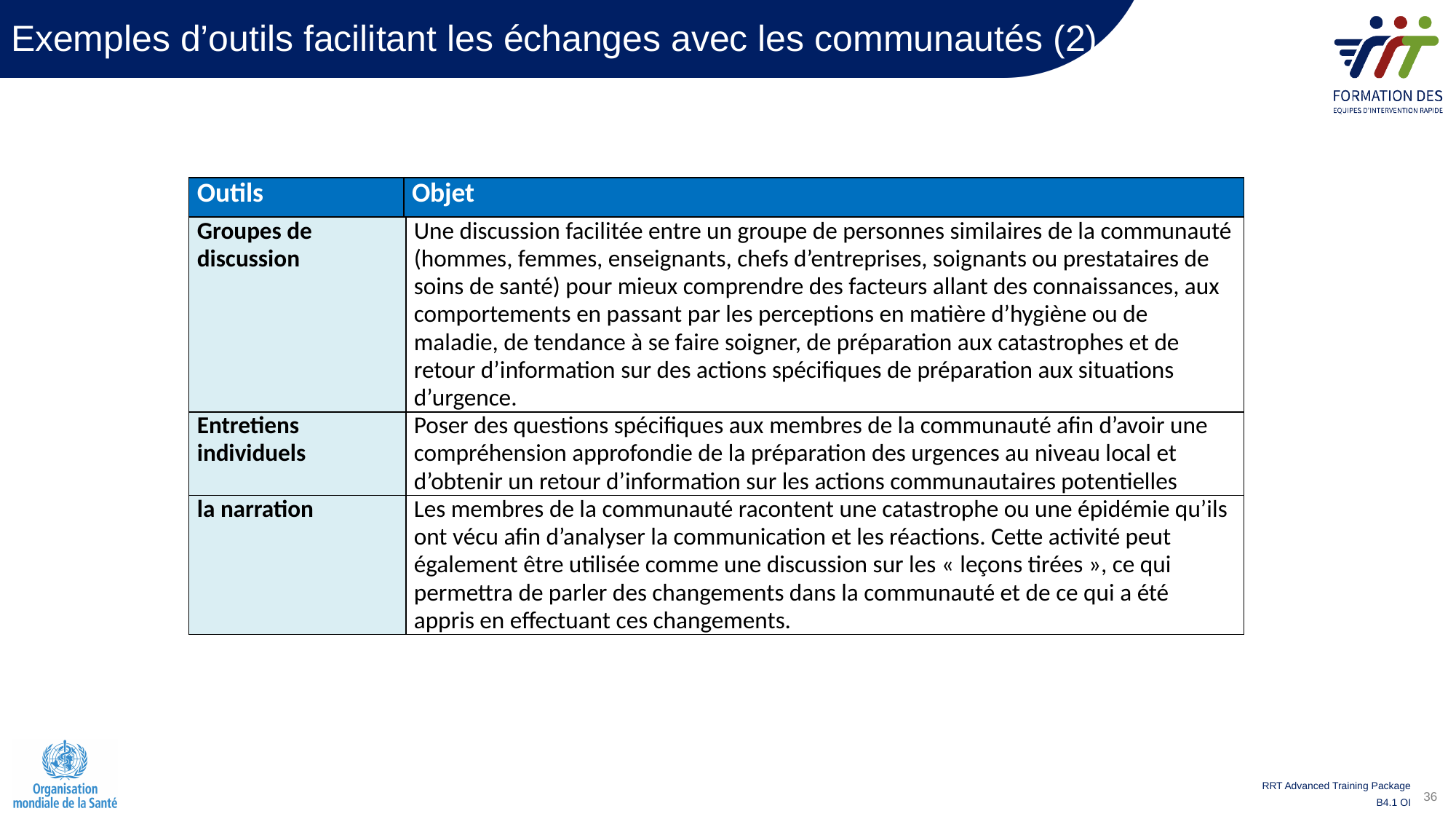

Exemples d’outils facilitant les échanges avec les communautés (2)
| Outils | Objet |
| --- | --- |
| Groupes de discussion | Une discussion facilitée entre un groupe de personnes similaires de la communauté (hommes, femmes, enseignants, chefs d’entreprises, soignants ou prestataires de soins de santé) pour mieux comprendre des facteurs allant des connaissances, aux comportements en passant par les perceptions en matière d’hygiène ou de maladie, de tendance à se faire soigner, de préparation aux catastrophes et de retour d’information sur des actions spécifiques de préparation aux situations d’urgence. |
| --- | --- |
| Entretiens individuels | Poser des questions spécifiques aux membres de la communauté afin d’avoir une compréhension approfondie de la préparation des urgences au niveau local et d’obtenir un retour d’information sur les actions communautaires potentielles |
| la narration | Les membres de la communauté racontent une catastrophe ou une épidémie qu’ils ont vécu afin d’analyser la communication et les réactions. Cette activité peut également être utilisée comme une discussion sur les « leçons tirées », ce qui permettra de parler des changements dans la communauté et de ce qui a été appris en effectuant ces changements. |